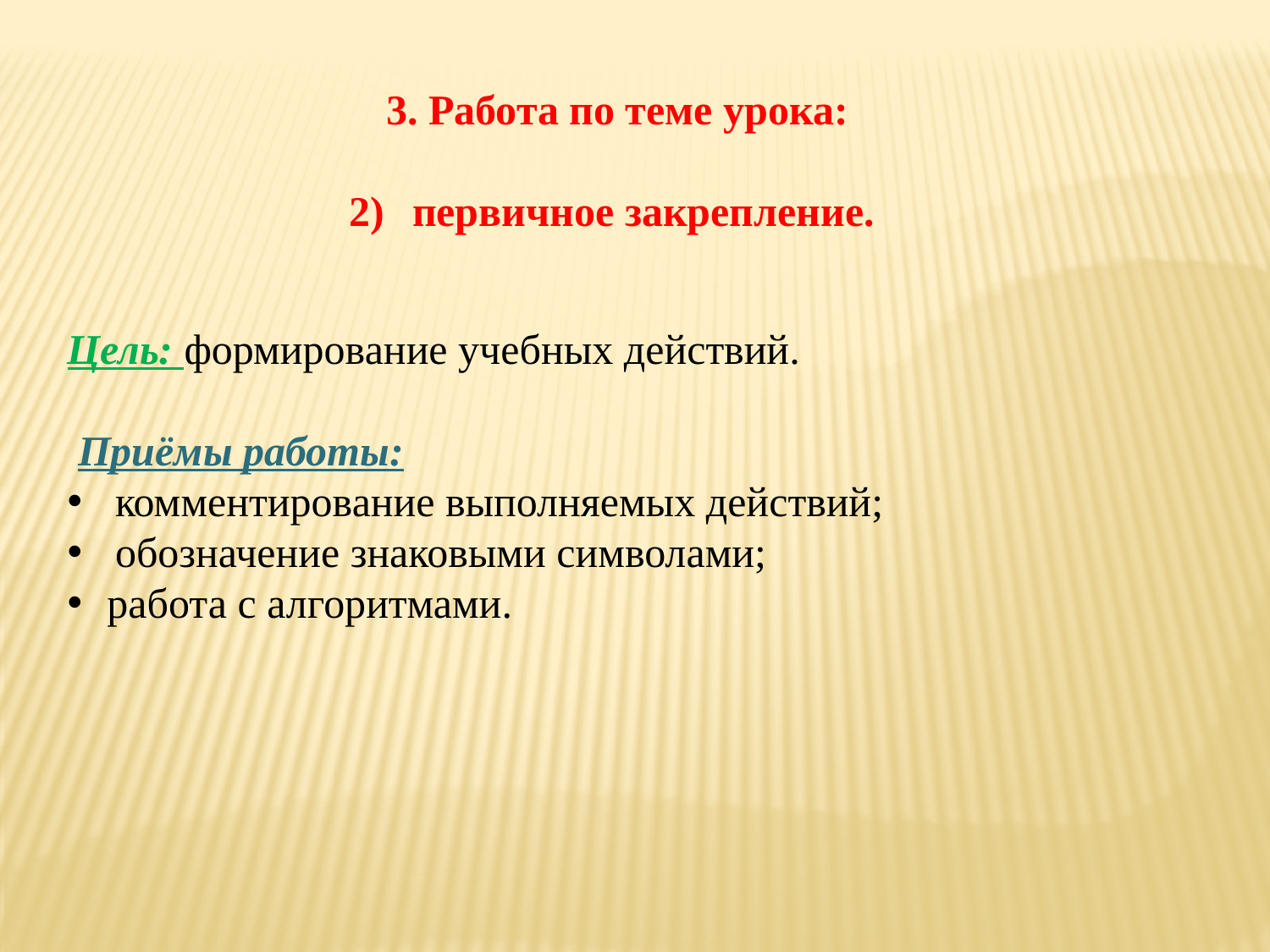

3. Работа по теме урока:

первичное закрепление.
Цель: формирование учебных действий.

 Приёмы работы:
комментирование выполняемых действий;
обозначение знаковыми символами;
работа с алгоритмами.